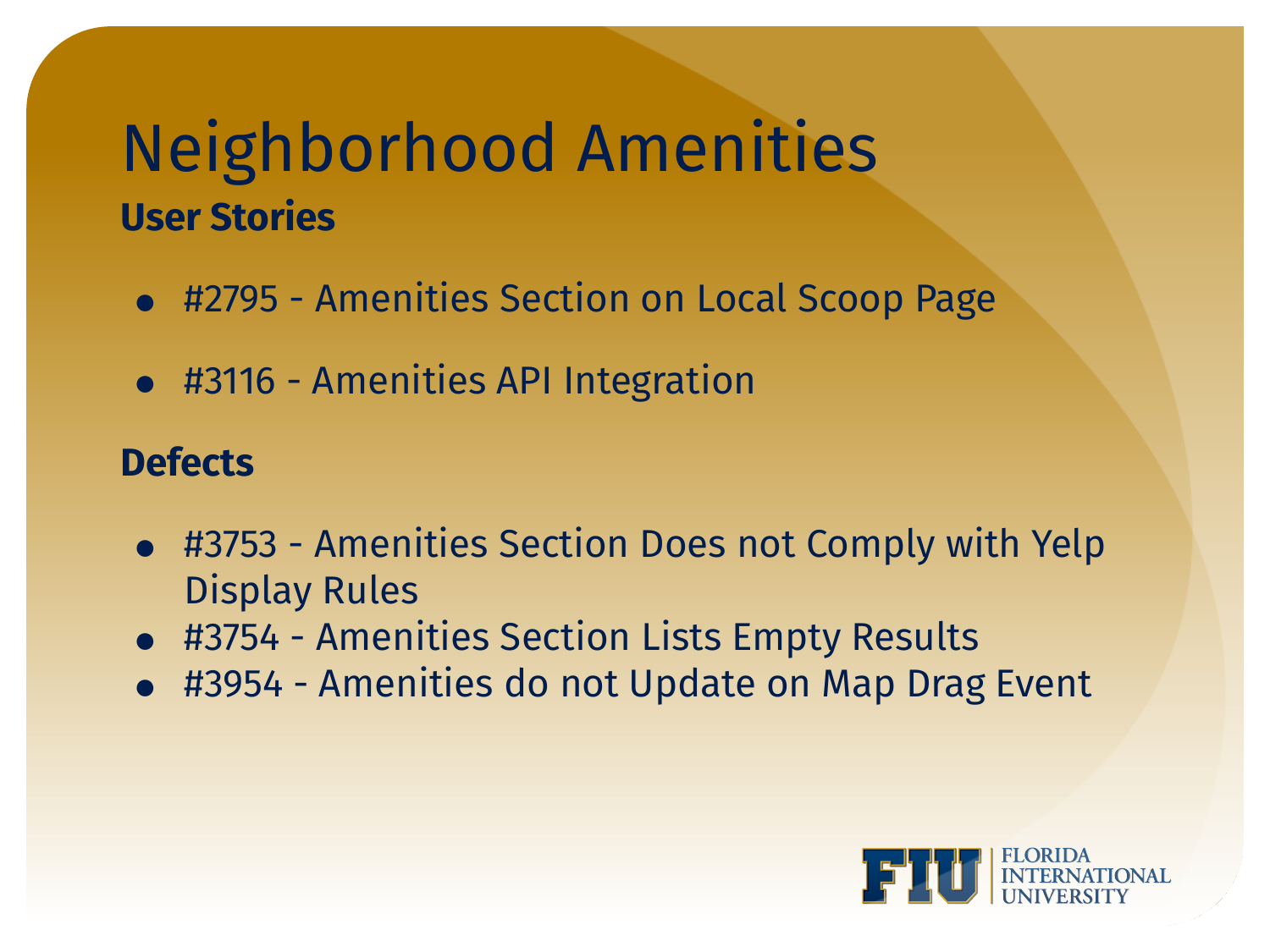

# Neighborhood Amenities
User Stories
#2795 - Amenities Section on Local Scoop Page
#3116 - Amenities API Integration
Defects
#3753 - Amenities Section Does not Comply with Yelp Display Rules
#3754 - Amenities Section Lists Empty Results
#3954 - Amenities do not Update on Map Drag Event